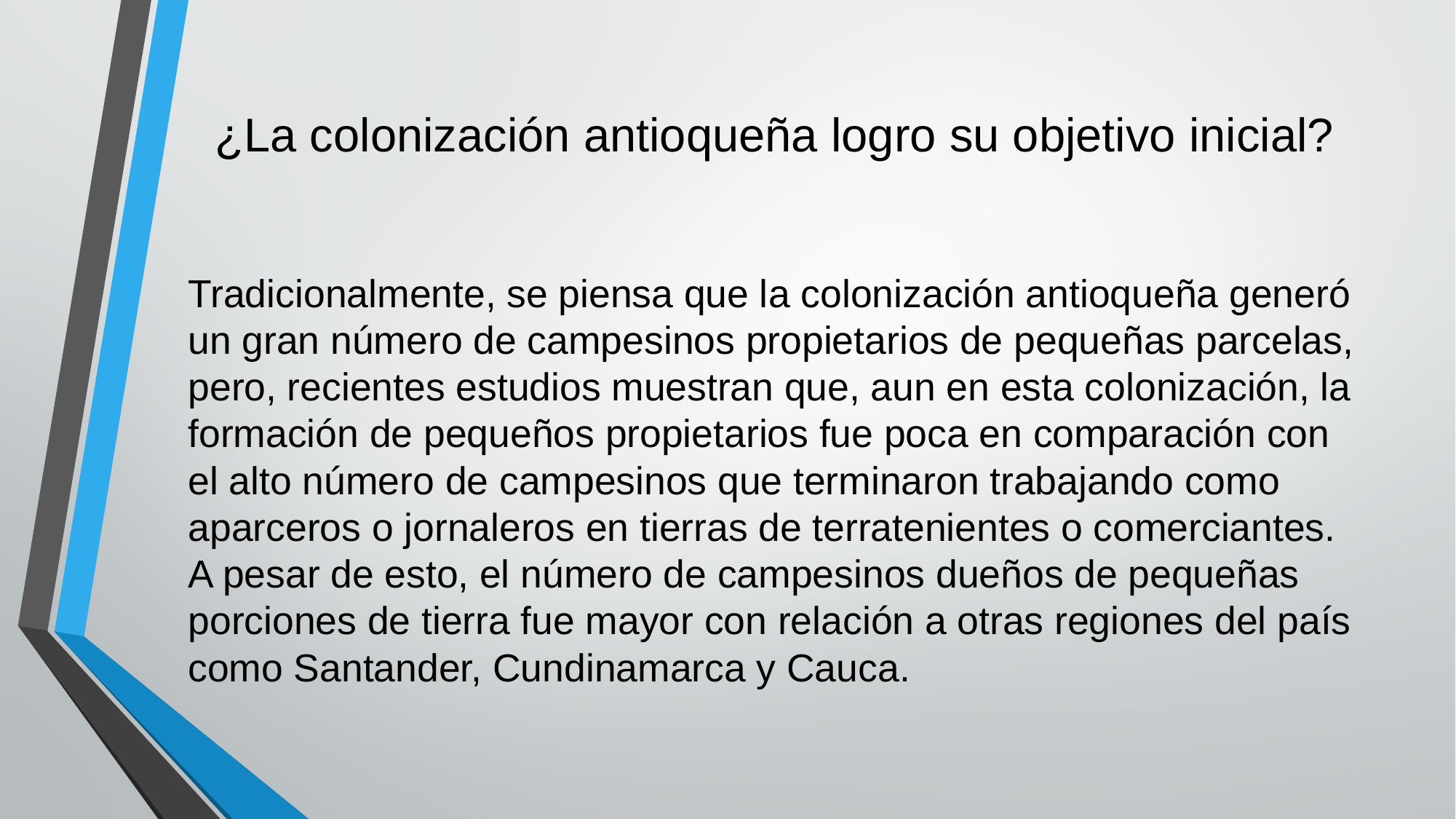

# ¿La colonización antioqueña logro su objetivo inicial?

Tradicionalmente, se piensa que la colonización antioqueña generó un gran número de campesinos propietarios de pequeñas parcelas, pero, recientes estudios muestran que, aun en esta colonización, la formación de pequeños propietarios fue poca en comparación con el alto número de campesinos que terminaron trabajando como aparceros o jornaleros en tierras de terratenientes o comerciantes. A pesar de esto, el número de campesinos dueños de pequeñas porciones de tierra fue mayor con relación a otras regiones del país como Santander, Cundinamarca y Cauca.